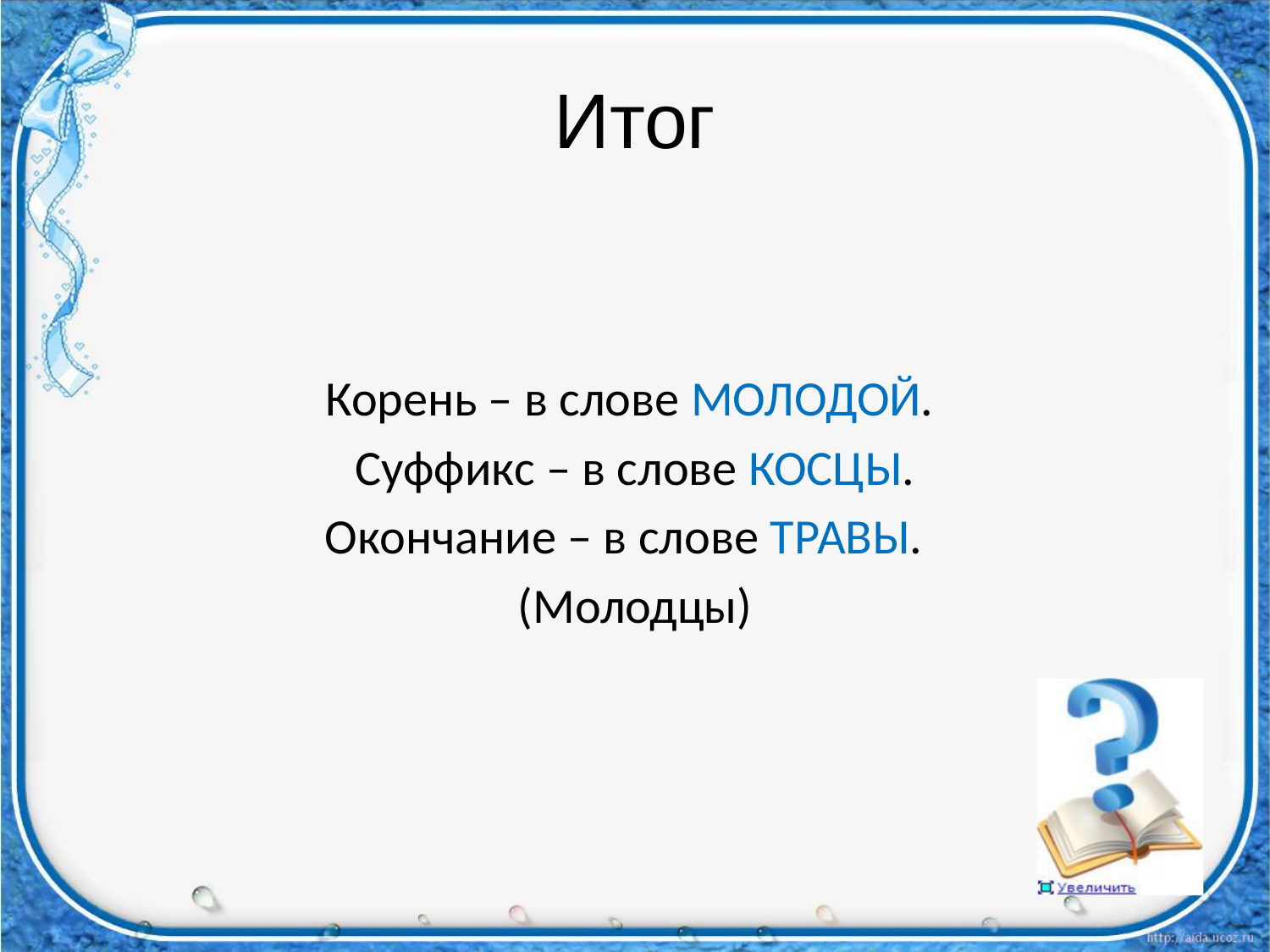

# Итог

Корень – в слове МОЛОДОЙ.
Суффикс – в слове КОСЦЫ.
Окончание – в слове ТРАВЫ.
(Молодцы)